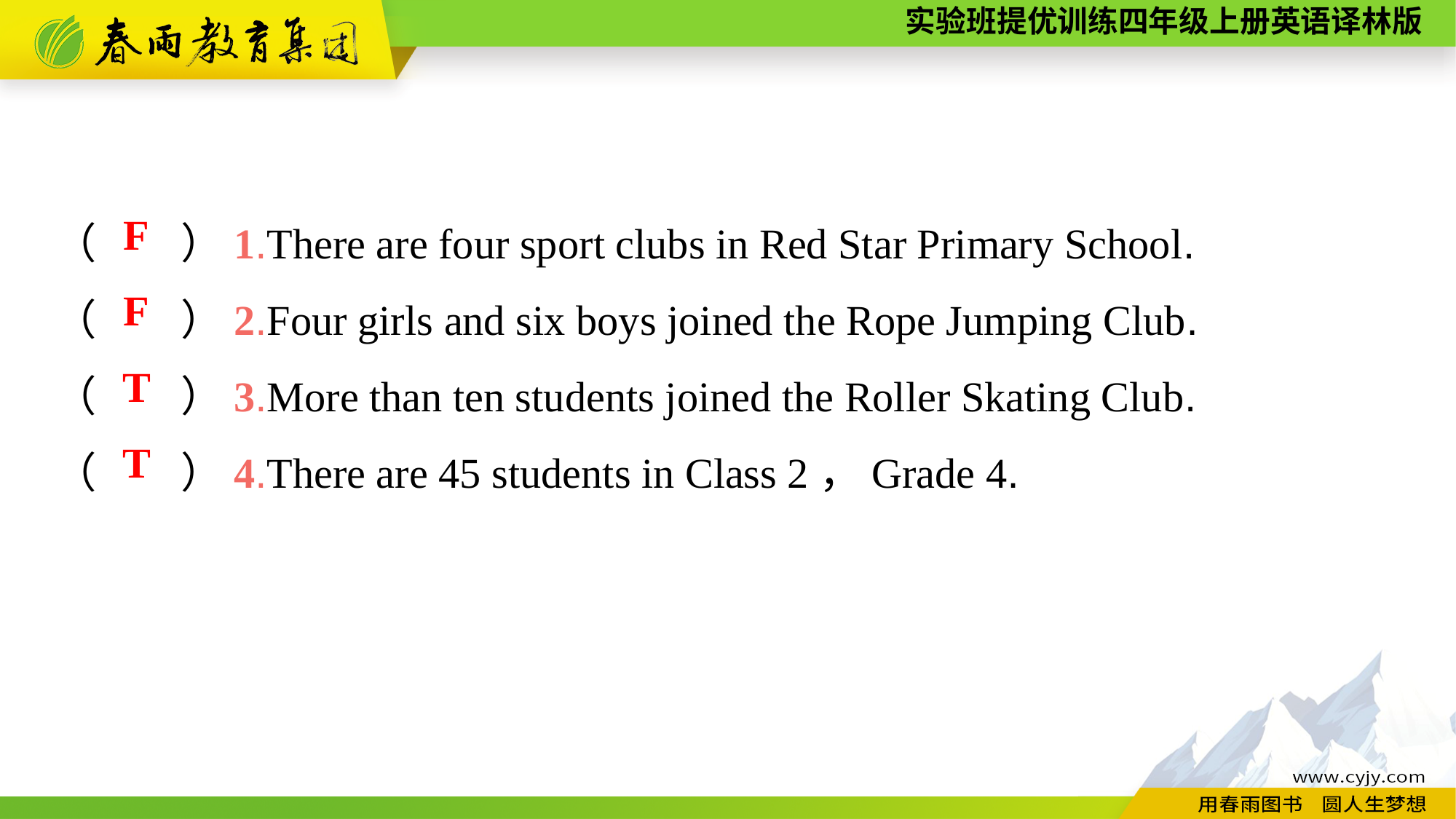

（　　）1.There are four sport clubs in Red Star Primary School.
（　　）2.Four girls and six boys joined the Rope Jumping Club.
（　　）3.More than ten students joined the Roller Skating Club.
（　　）4.There are 45 students in Class 2，Grade 4.
F
F
T
T